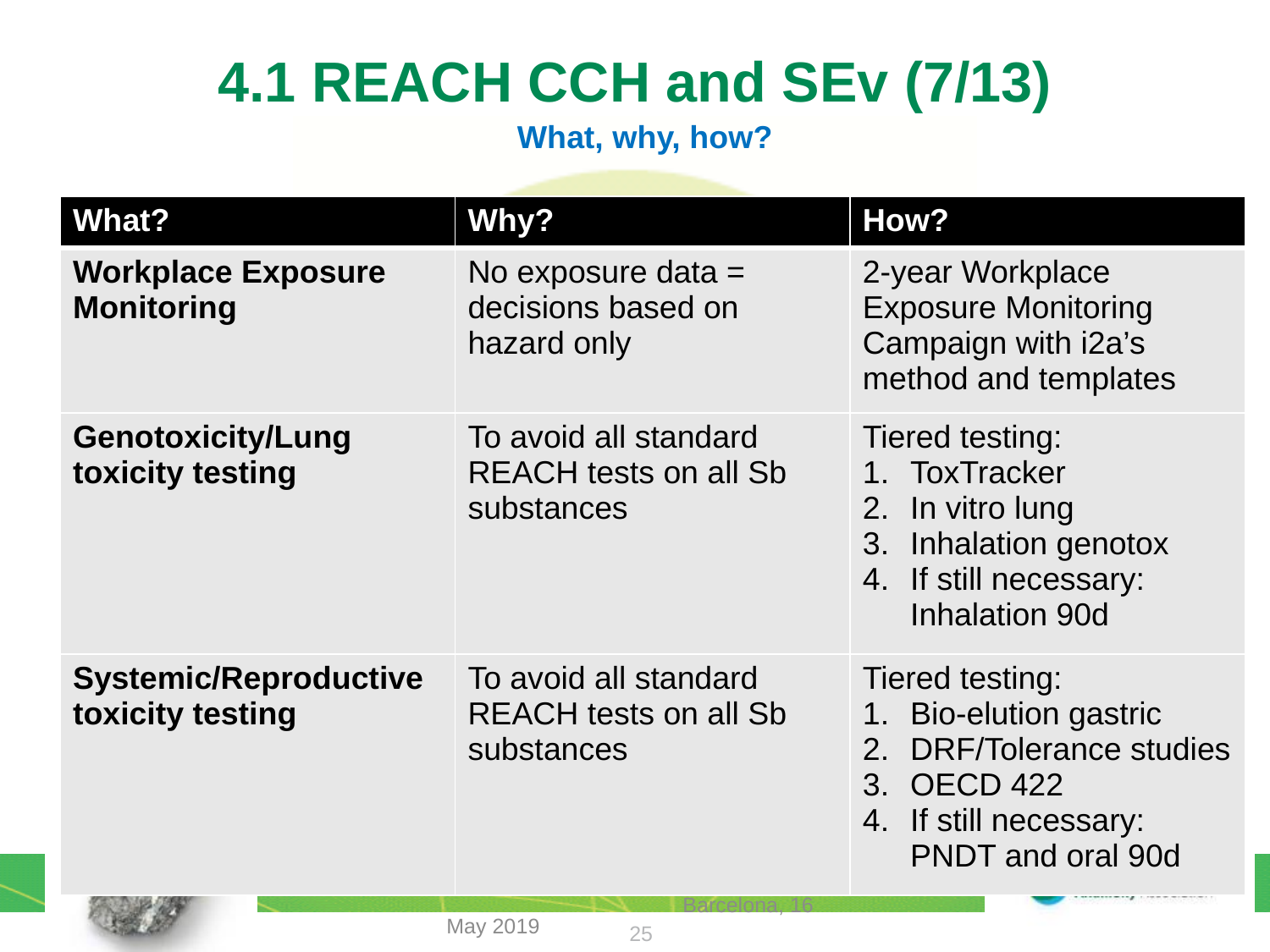

# 4.1 REACH CCH and SEv (7/13)
What, why, how?
| What? | Why? | How? |
| --- | --- | --- |
| Workplace Exposure Monitoring | No exposure data = decisions based on hazard only | 2-year Workplace Exposure Monitoring Campaign with i2a’s method and templates |
| Genotoxicity/Lung toxicity testing | To avoid all standard REACH tests on all Sb substances | Tiered testing: ToxTracker In vitro lung Inhalation genotox If still necessary: Inhalation 90d |
| Systemic/Reproductive toxicity testing | To avoid all standard REACH tests on all Sb substances | Tiered testing: Bio-elution gastric DRF/Tolerance studies OECD 422 If still necessary: PNDT and oral 90d |
i2a General Assembly Meeting                                                       Barcelona, 16 May 2019
25